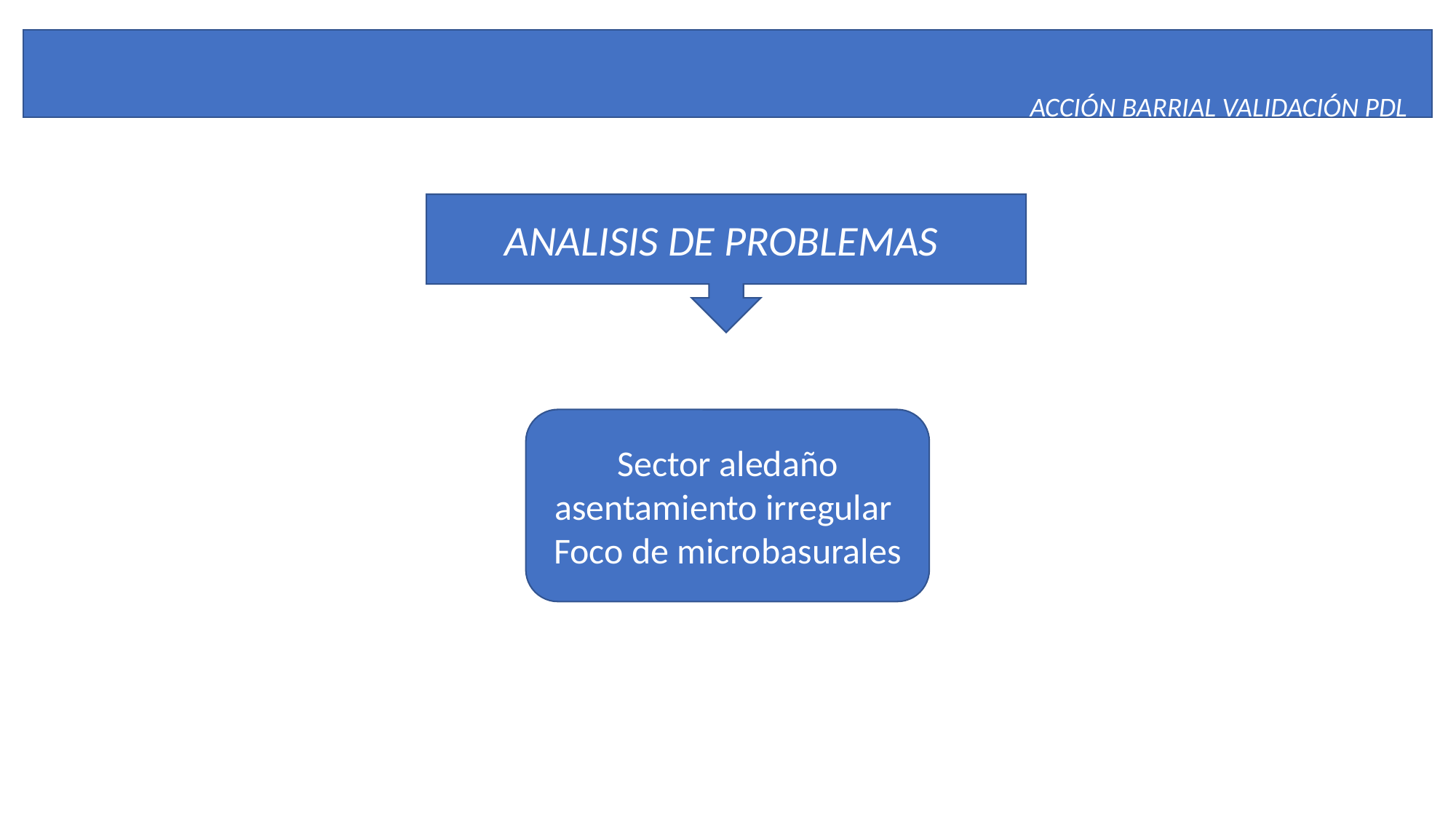

ACCIÓN BARRIAL VALIDACIÓN PDL

ANALISIS DE PROBLEMAS
Sector aledaño asentamiento irregular
Foco de microbasurales